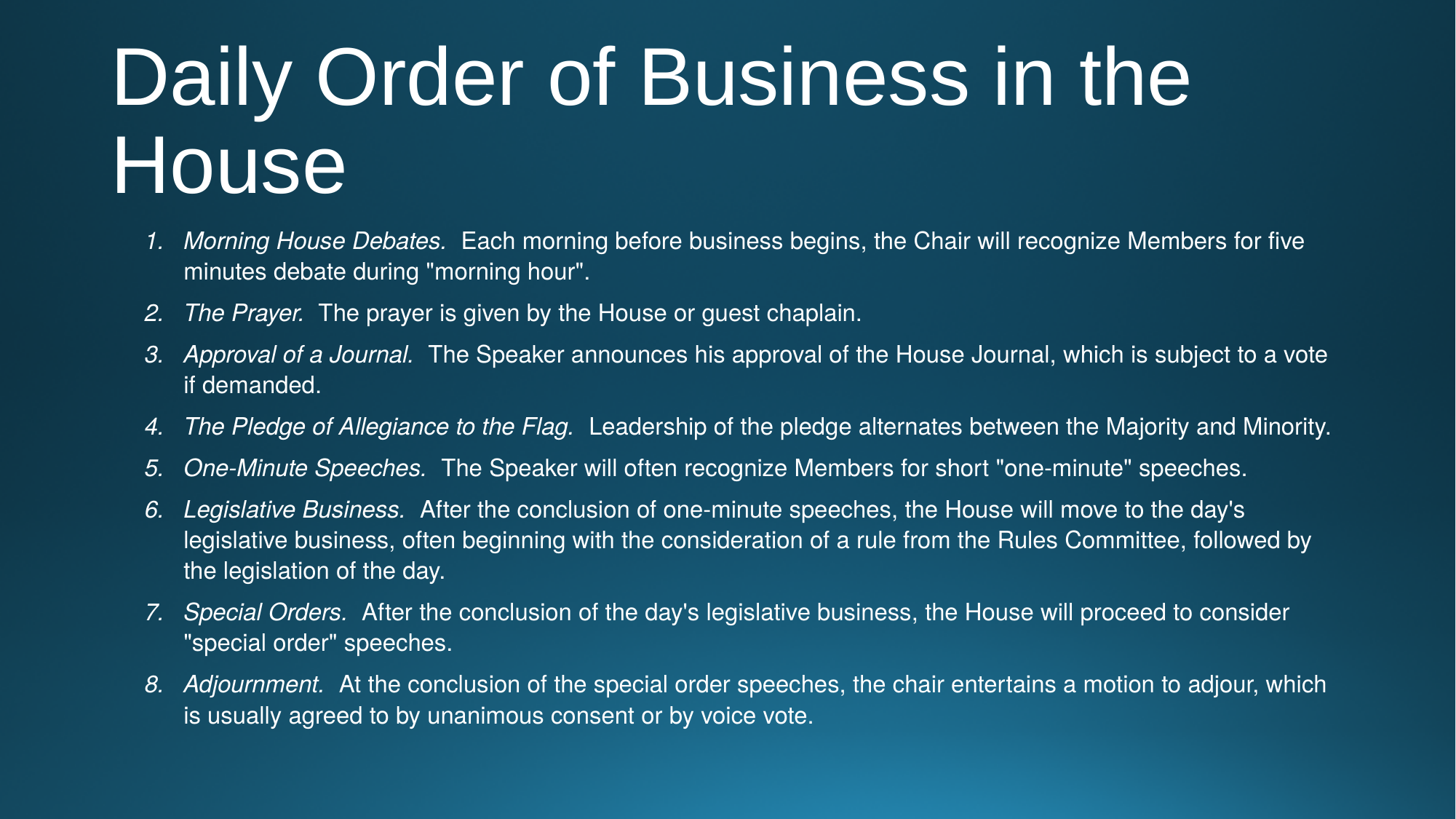

# Daily Order of Business in the House
Morning House Debates.  Each morning before business begins, the Chair will recognize Members for five minutes debate during "morning hour".
The Prayer.  The prayer is given by the House or guest chaplain.
Approval of a Journal.  The Speaker announces his approval of the House Journal, which is subject to a vote if demanded.
The Pledge of Allegiance to the Flag.  Leadership of the pledge alternates between the Majority and Minority.
One-Minute Speeches.  The Speaker will often recognize Members for short "one-minute" speeches.
Legislative Business.  After the conclusion of one-minute speeches, the House will move to the day's legislative business, often beginning with the consideration of a rule from the Rules Committee, followed by the legislation of the day.
Special Orders.  After the conclusion of the day's legislative business, the House will proceed to consider "special order" speeches.
Adjournment.  At the conclusion of the special order speeches, the chair entertains a motion to adjour, which is usually agreed to by unanimous consent or by voice vote.